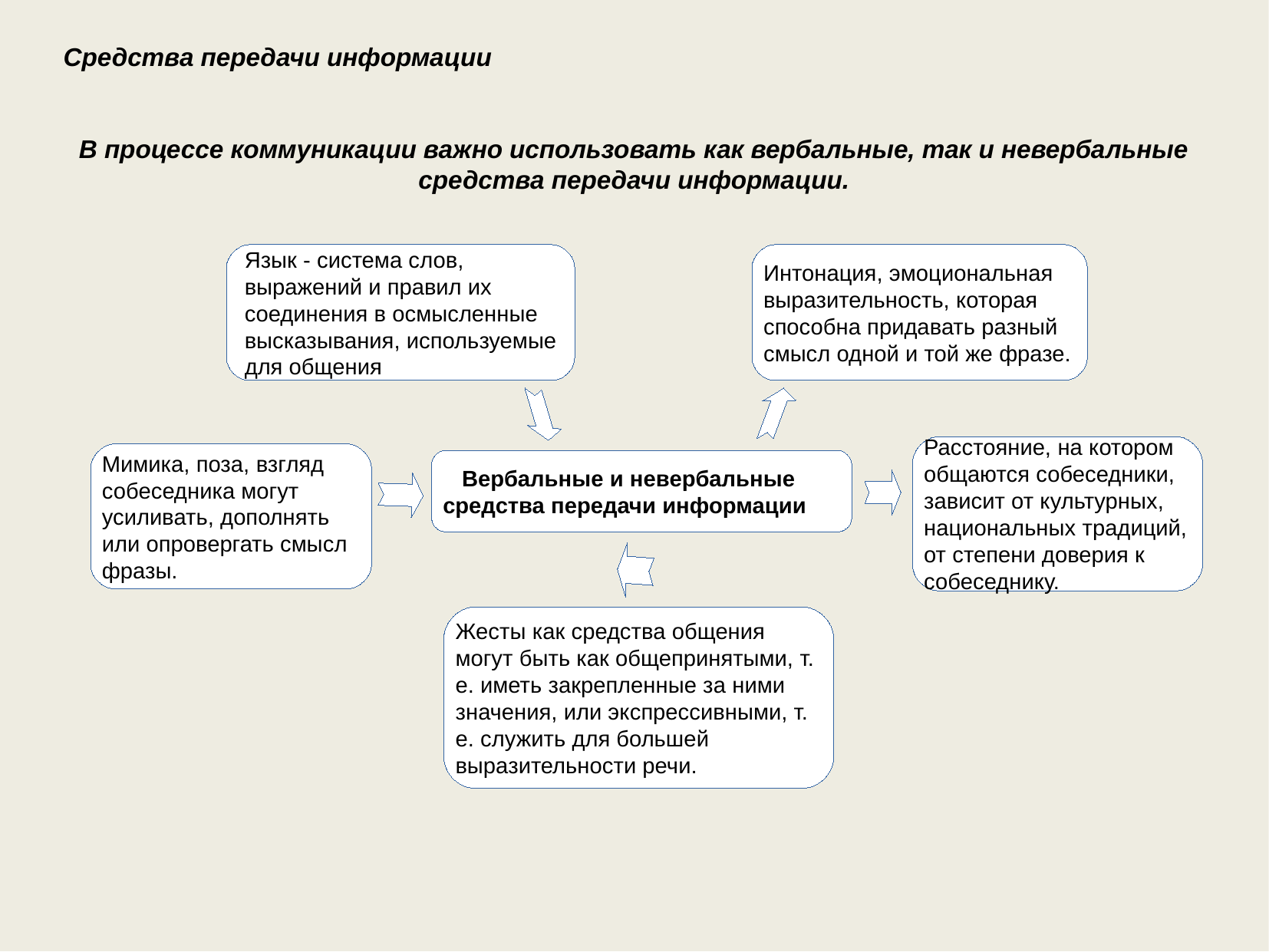

Средства передачи информации

В процессе коммуникации важно использовать как вербальные, так и невербальные средства передачи информации.
Язык - система слов, выражений и правил их соединения в осмысленные высказывания, используемые для общения
Интонация, эмоциональная выразительность, которая способна придавать разный смысл одной и той же фразе.

Расстояние, на котором общаются собеседники, зависит от культурных, национальных традиций, от степени доверия к собеседнику.
Мимика, поза, взгляд собеседника могут усиливать, дополнять или опровергать смысл фразы.
   Вербальные и невербальные  средства передачи информации

Жесты как средства общения могут быть как общепринятыми, т. е. иметь закрепленные за ними значения, или экспрессивными, т. е. служить для большей выразительности речи.